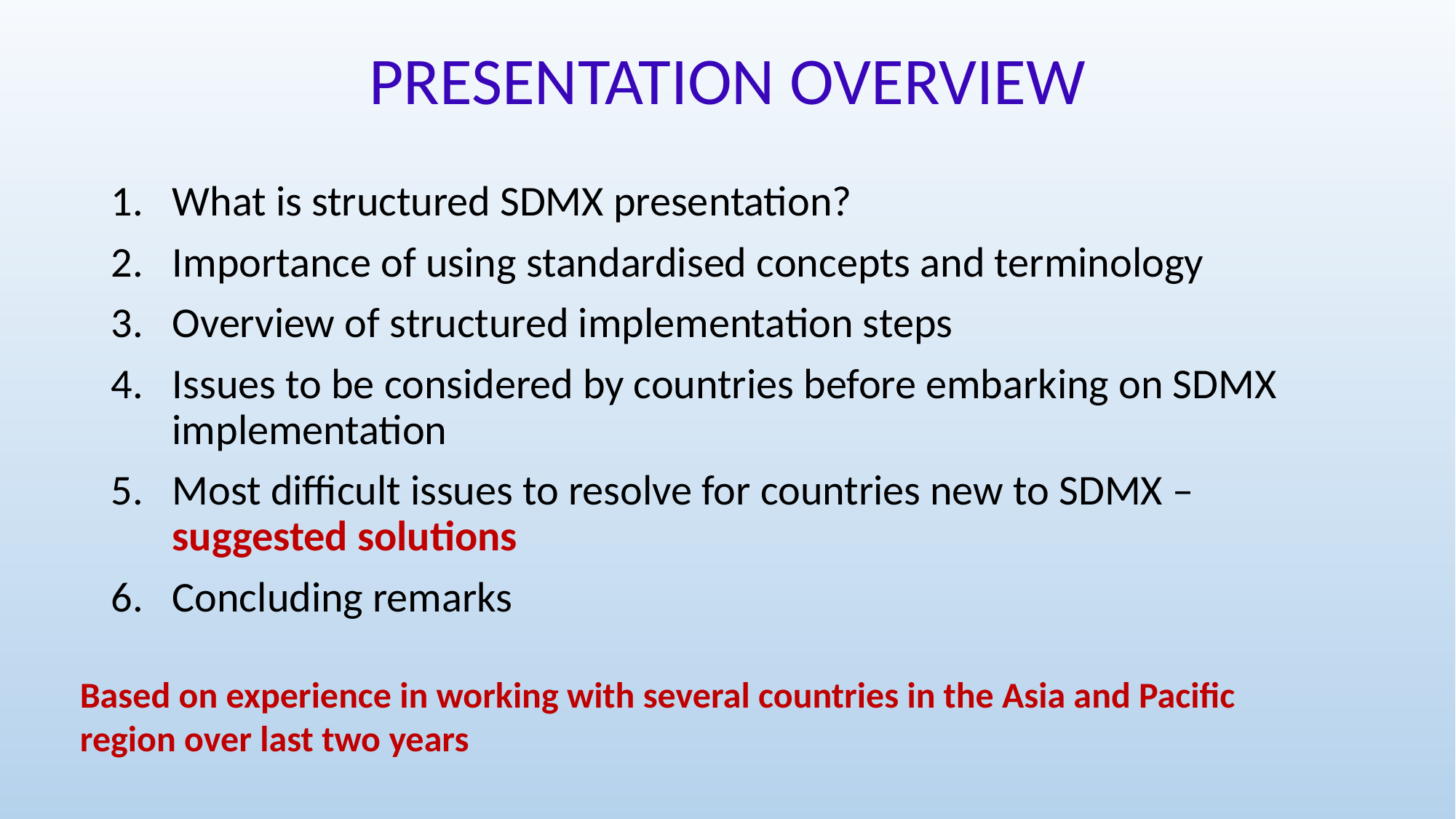

# PRESENTATION OVERVIEW
What is structured SDMX presentation?
Importance of using standardised concepts and terminology
Overview of structured implementation steps
Issues to be considered by countries before embarking on SDMX implementation
Most difficult issues to resolve for countries new to SDMX – suggested solutions
Concluding remarks
Based on experience in working with several countries in the Asia and Pacific region over last two years